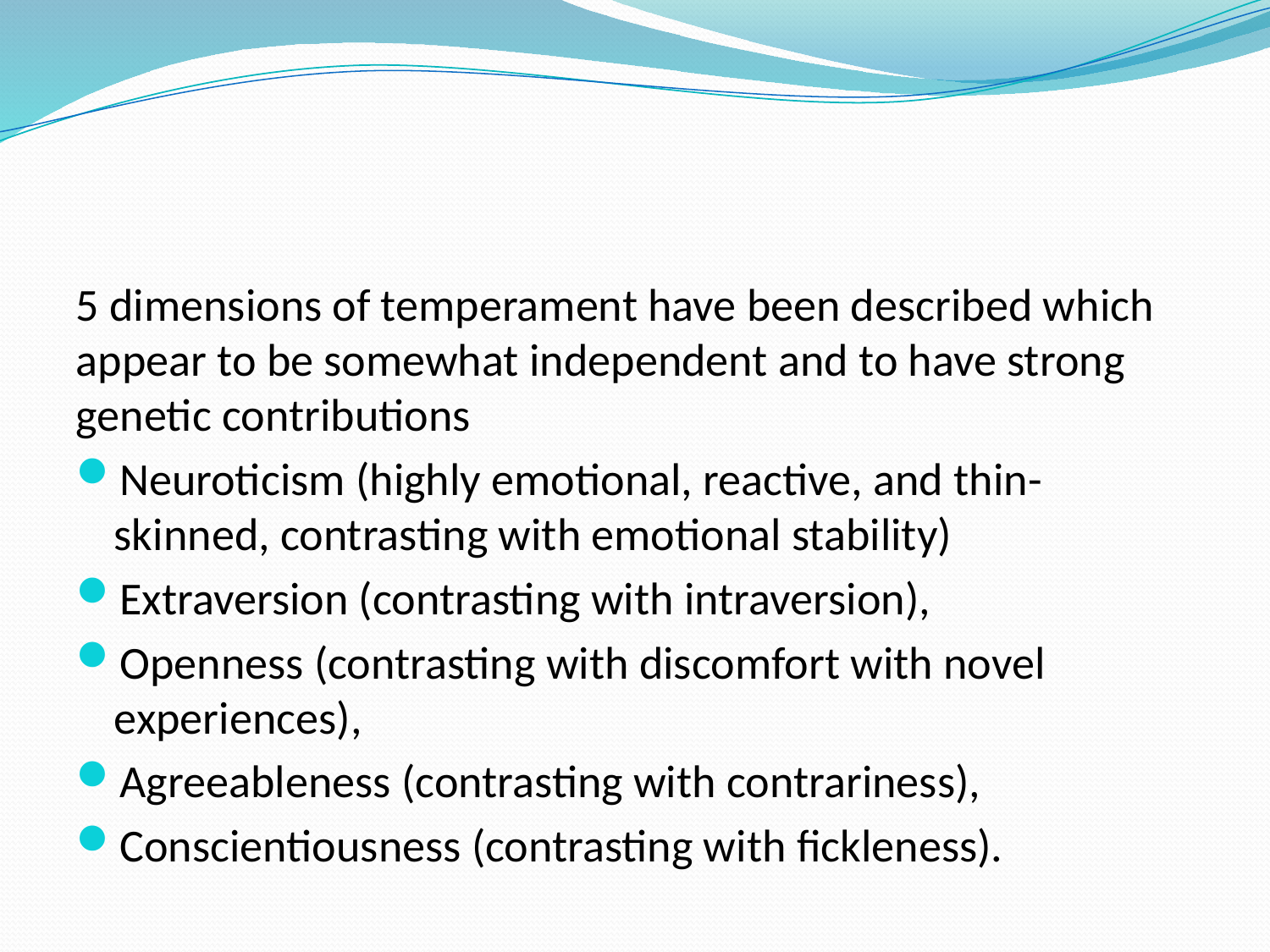

#
5 dimensions of temperament have been described which appear to be somewhat independent and to have strong genetic contributions
Neuroticism (highly emotional, reactive, and thin-skinned, contrasting with emotional stability)
Extraversion (contrasting with intraversion),
Openness (contrasting with discomfort with novel experiences),
Agreeableness (contrasting with contrariness),
Conscientiousness (contrasting with fickleness).